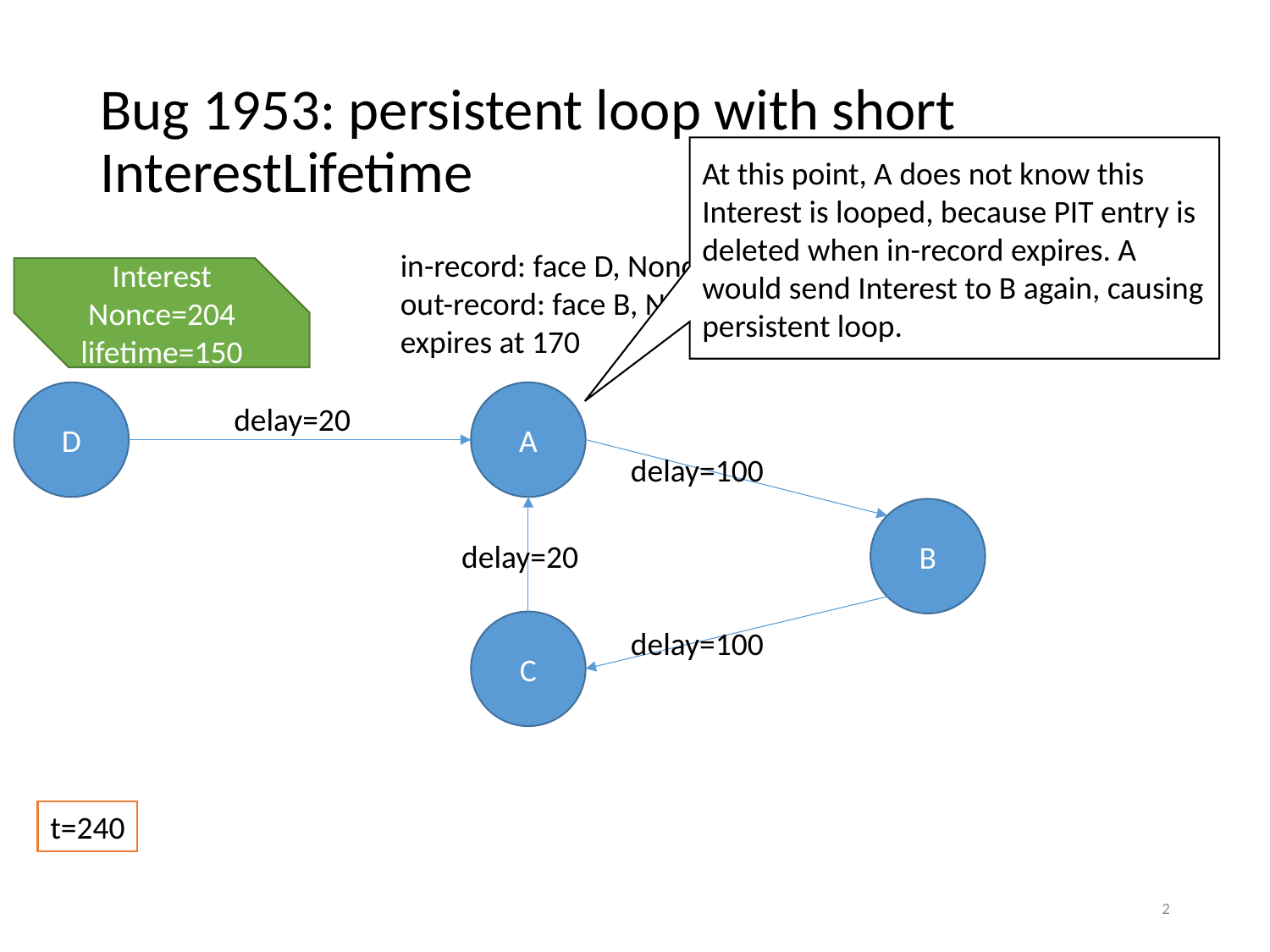

# Bug 1953: persistent loop with short InterestLifetime
At this point, A does not know this Interest is looped, because PIT entry is deleted when in-record expires. A would send Interest to B again, causing persistent loop.
in-record: face D, Nonce 204
out-record: face B, Nonce 204
expires at 170
Interest
Nonce=204
lifetime=150
D
A
delay=20
delay=100
B
delay=20
C
delay=100
t=0
t=20
t=120
t=170
t=220
t=240
2